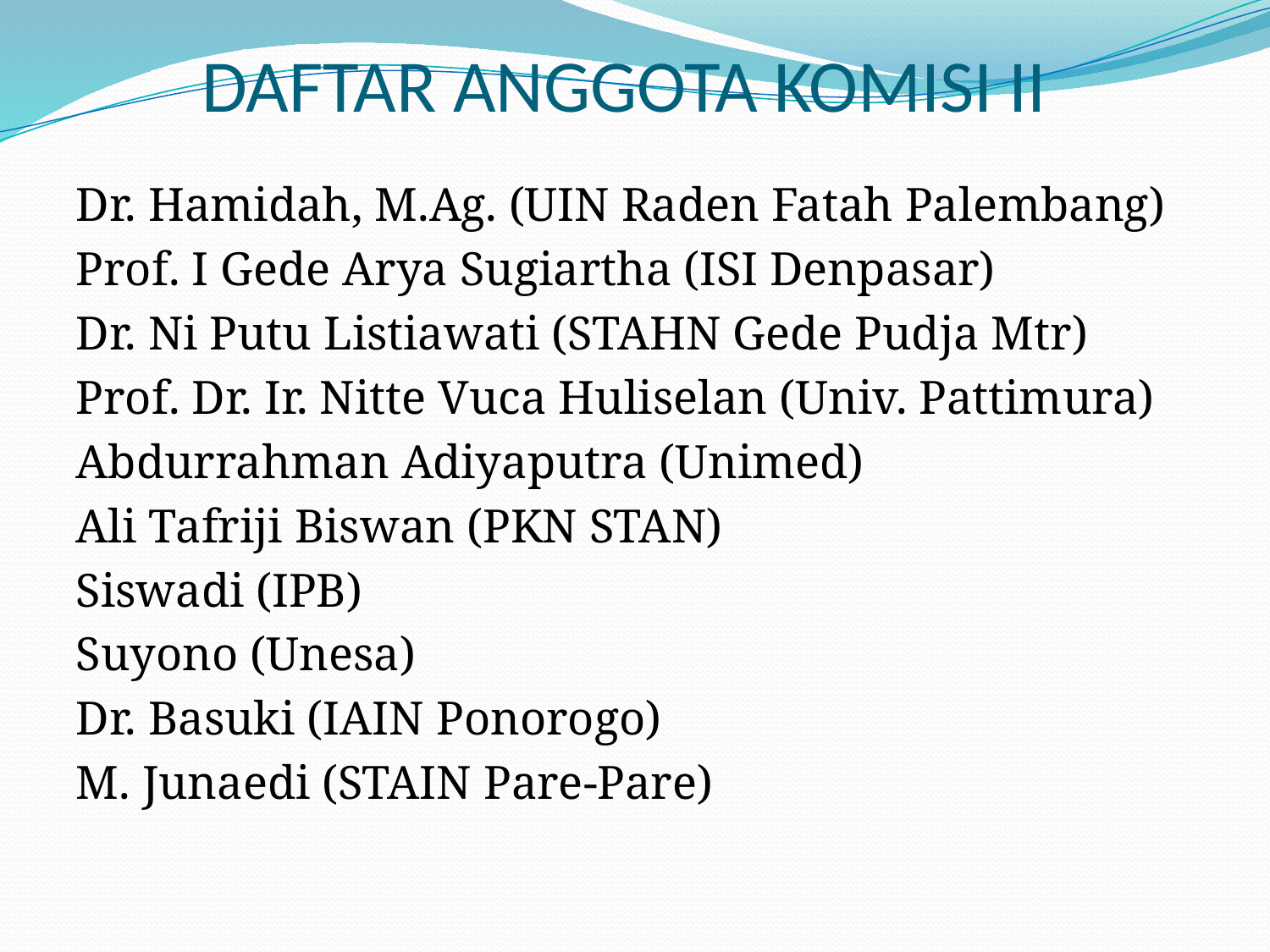

# DAFTAR ANGGOTA KOMISI II
Dr. Hamidah, M.Ag. (UIN Raden Fatah Palembang)
Prof. I Gede Arya Sugiartha (ISI Denpasar)
Dr. Ni Putu Listiawati (STAHN Gede Pudja Mtr)
Prof. Dr. Ir. Nitte Vuca Huliselan (Univ. Pattimura)
Abdurrahman Adiyaputra (Unimed)
Ali Tafriji Biswan (PKN STAN)
Siswadi (IPB)
Suyono (Unesa)
Dr. Basuki (IAIN Ponorogo)
M. Junaedi (STAIN Pare-Pare)